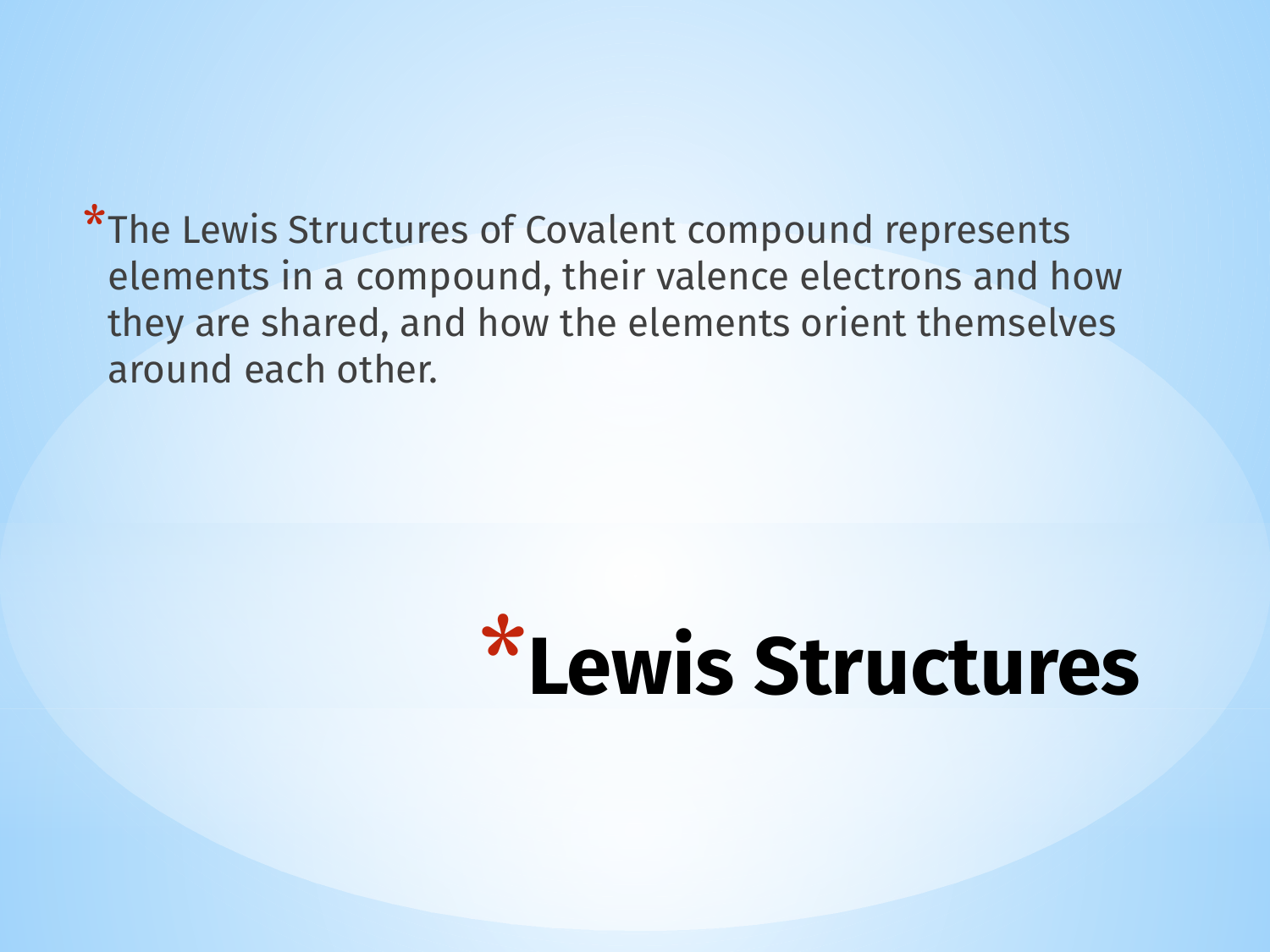

The Lewis Structures of Covalent compound represents elements in a compound, their valence electrons and how they are shared, and how the elements orient themselves around each other.
# Lewis Structures